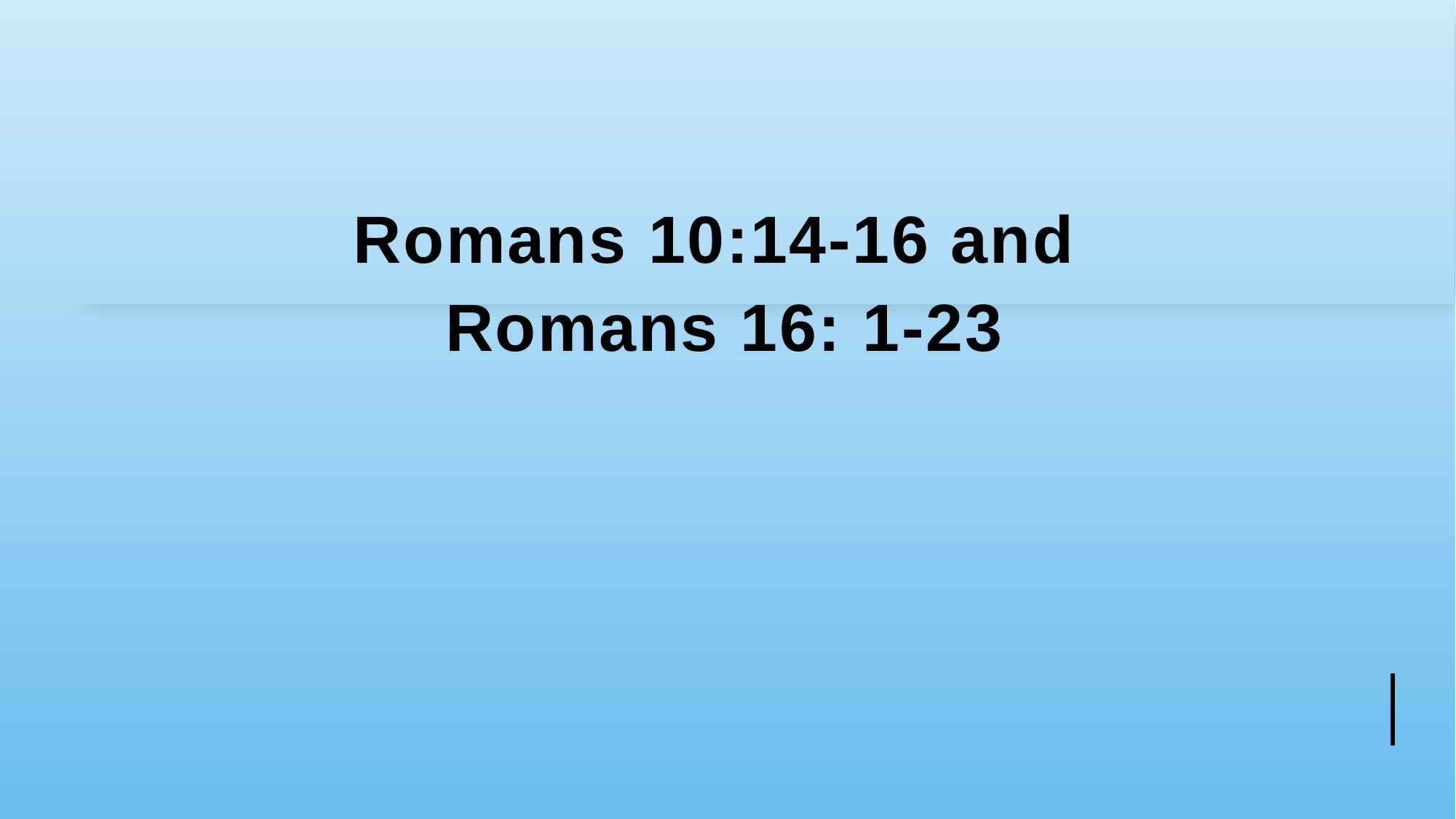

# Romans 10:14-16 and Romans 16: 1-23